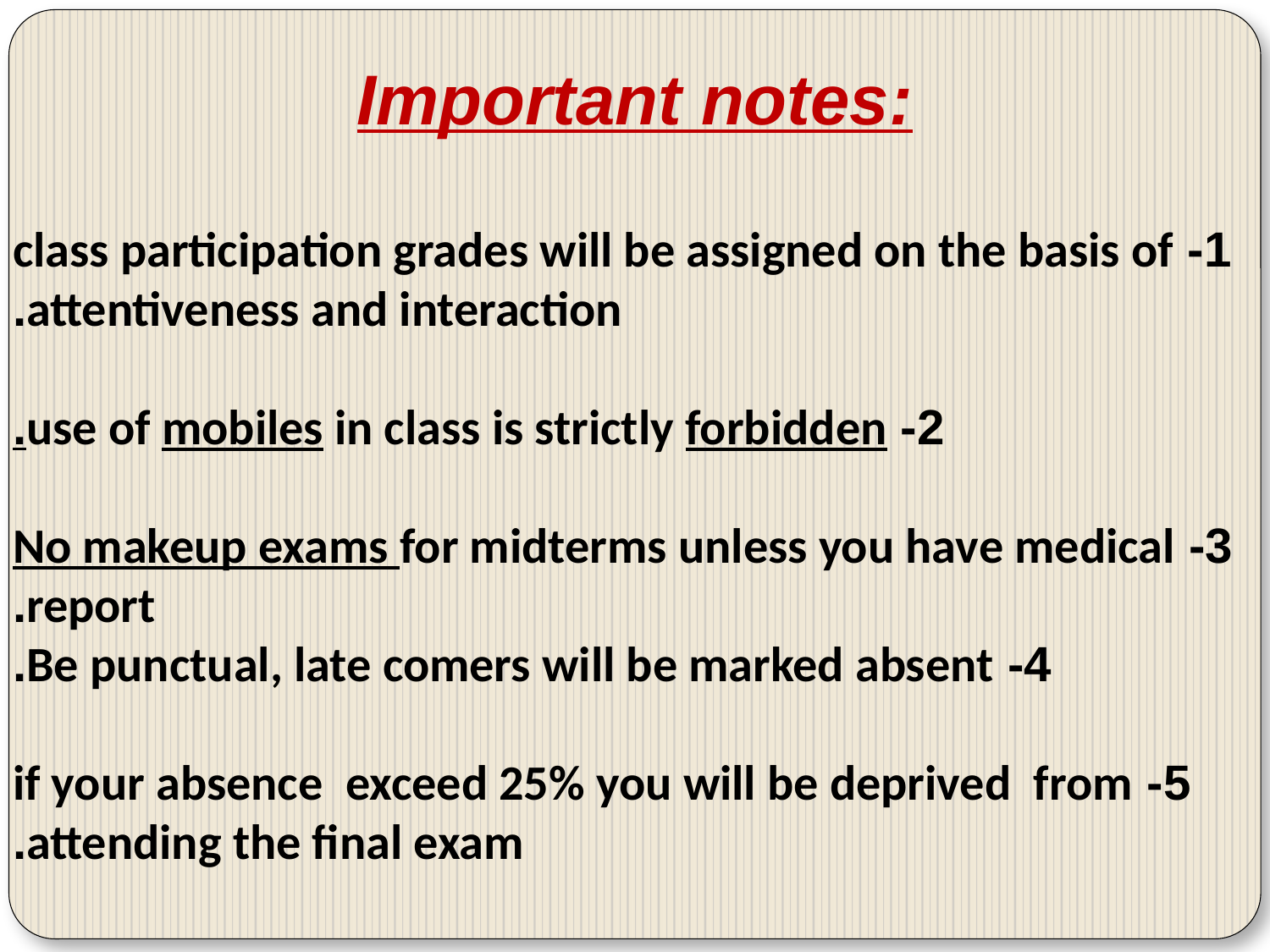

:Important notes

1- class participation grades will be assigned on the basis of attentiveness and interaction.

 2- use of mobiles in class is strictly forbidden.

3- No makeup exams for midterms unless you have medical report.
4- Be punctual, late comers will be marked absent.

5- if your absence  exceed 25% you will be deprived  from attending the final exam.